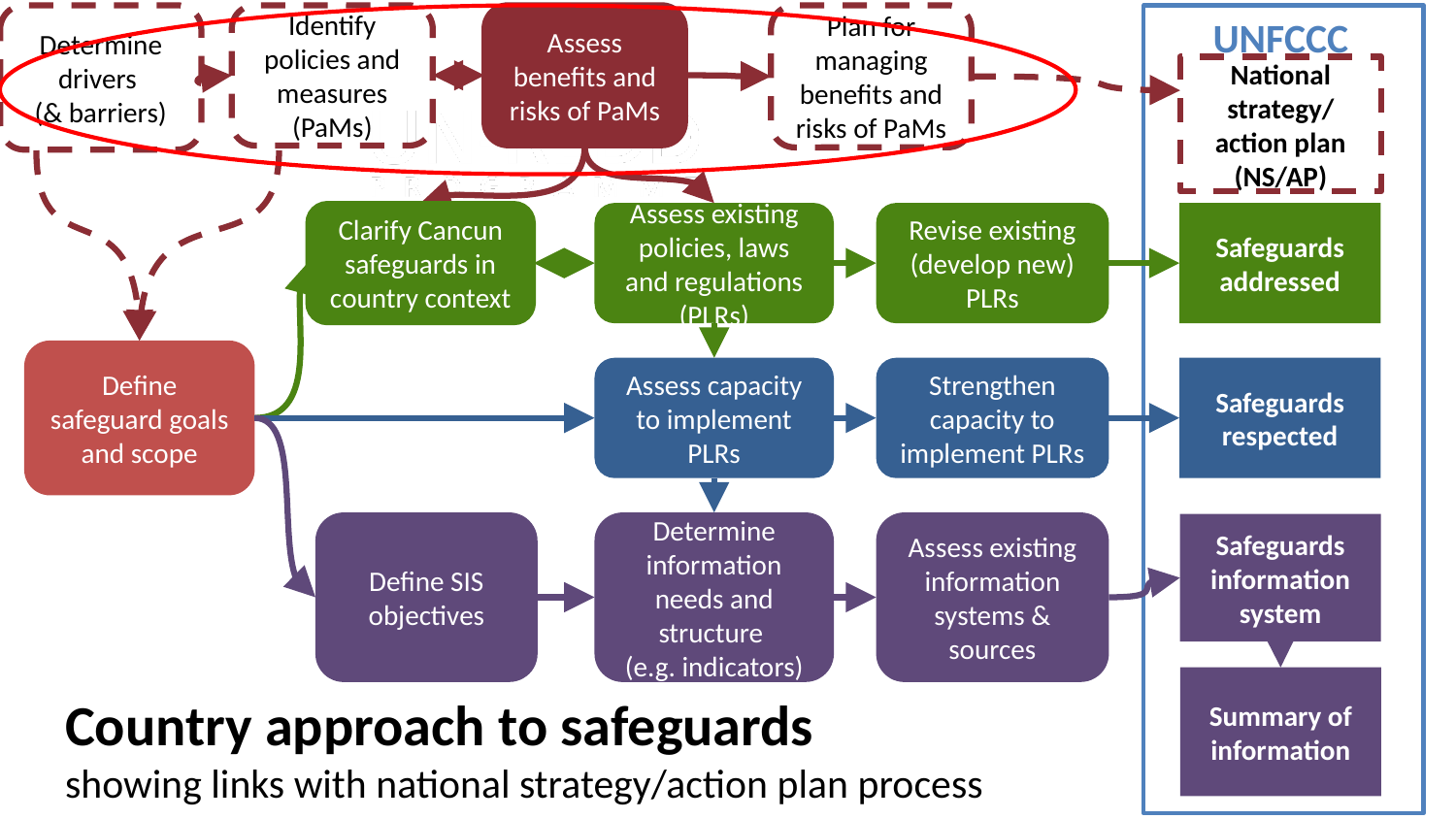

UNFCCC

Plan for managing benefits and risks of PaMs
Determine drivers
(& barriers)
Identify policies and measures (PaMs)
Assess benefits and risks of PaMs
National strategy/ action plan (NS/AP)
Clarify Cancun safeguards in country context
Assess existing policies, laws and regulations (PLRs)
Revise existing (develop new) PLRs
Safeguards addressed
Define safeguard goals and scope
Assess capacity to implement PLRs
Strengthen capacity to implement PLRs
Safeguards respected
Define SIS objectives
Determine information needs and structure
(e.g. indicators)
Assess existing information systems & sources
Safeguards information system
Summary of information
Country approach to safeguards
showing links with national strategy/action plan process